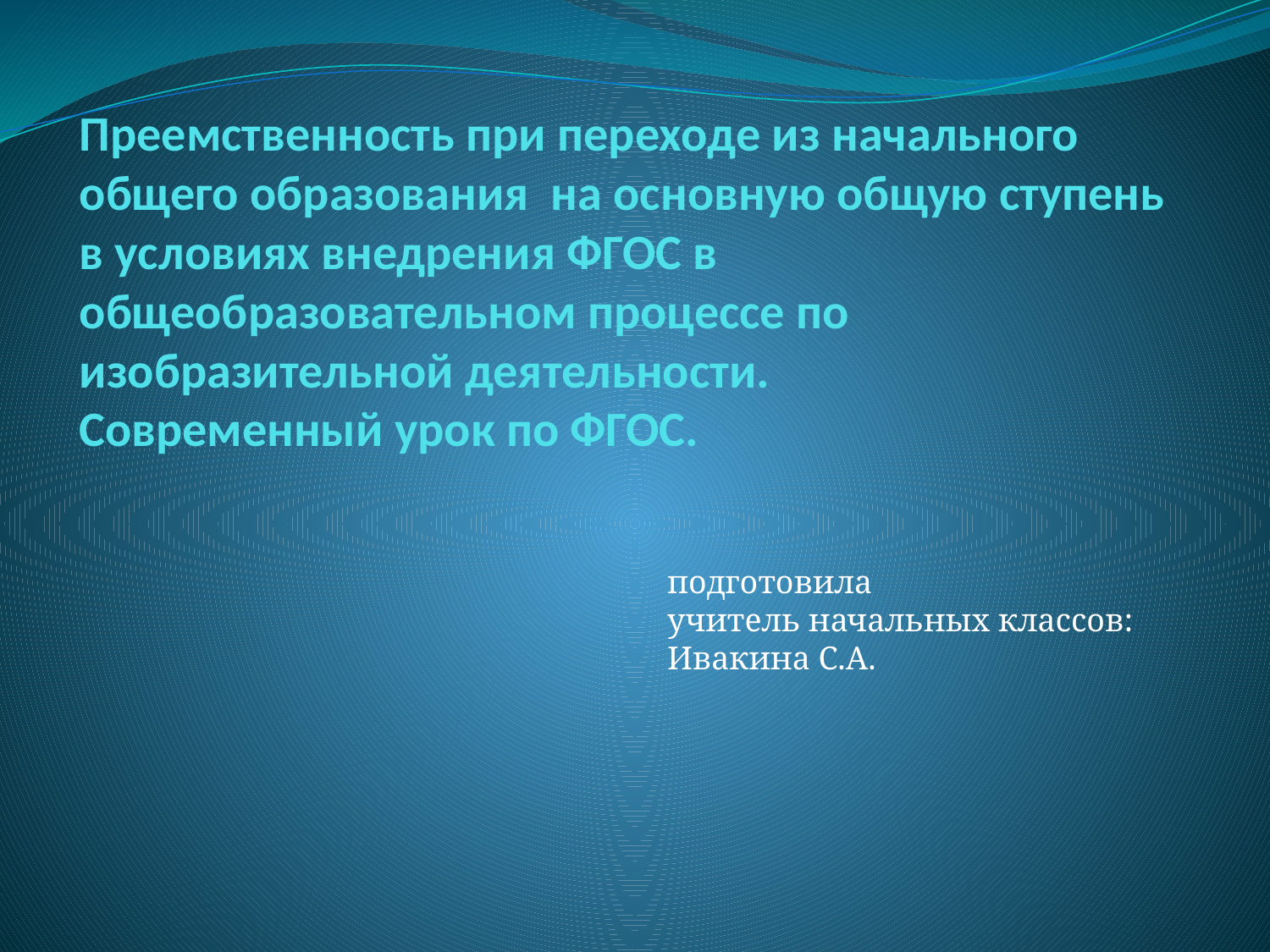

# Преемственность при переходе из начального общего образования  на основную общую ступень в условиях внедрения ФГОС в общеобразовательном процессе по изобразительной деятельности. Современный урок по ФГОС.
подготовила
учитель начальных классов:
Ивакина С.А.